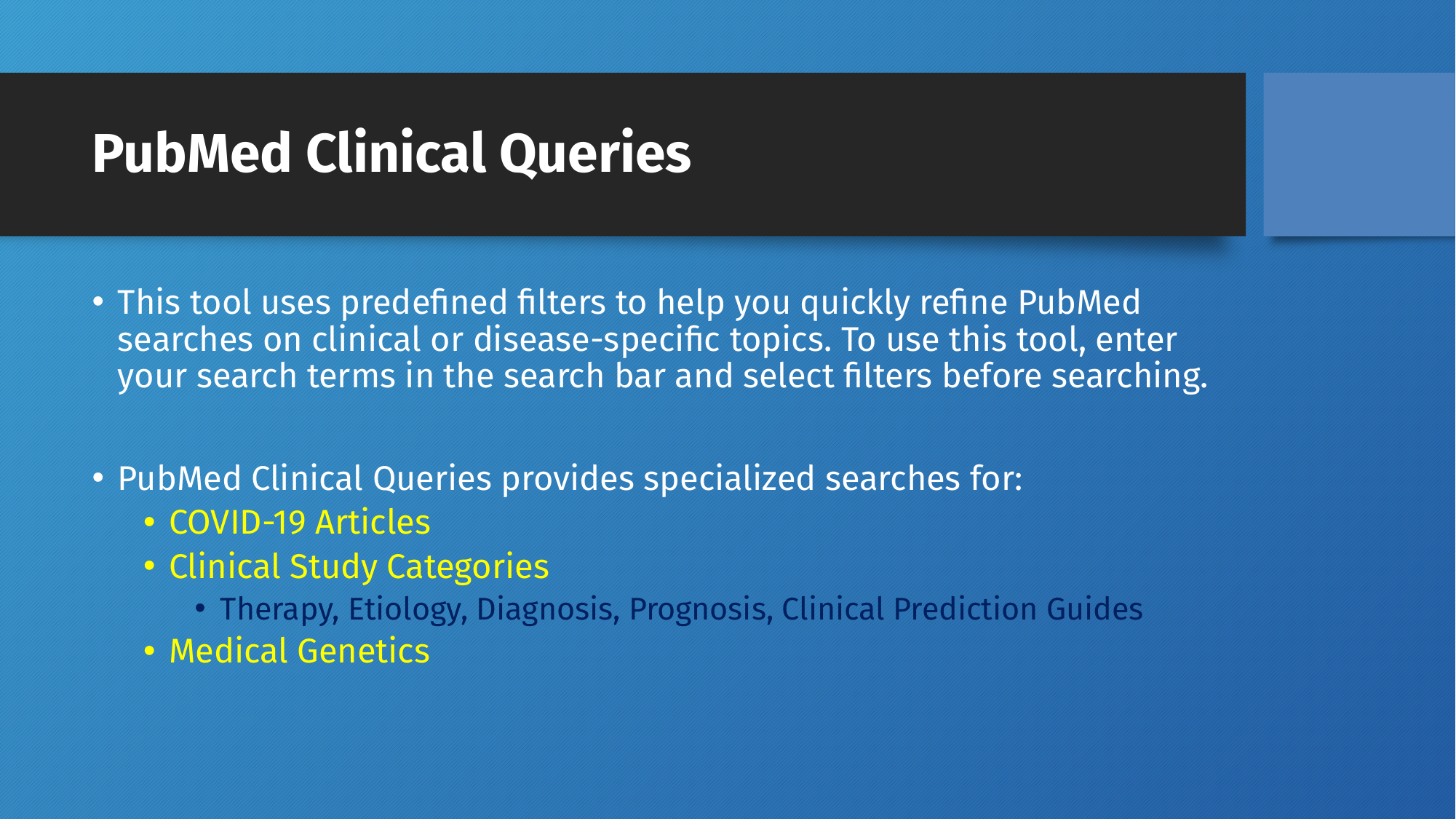

# PubMed Clinical Queries
This tool uses predefined filters to help you quickly refine PubMed searches on clinical or disease-specific topics. To use this tool, enter your search terms in the search bar and select filters before searching.

PubMed Clinical Queries provides specialized searches for:
COVID-19 Articles
Clinical Study Categories
Therapy, Etiology, Diagnosis, Prognosis, Clinical Prediction Guides
Medical Genetics